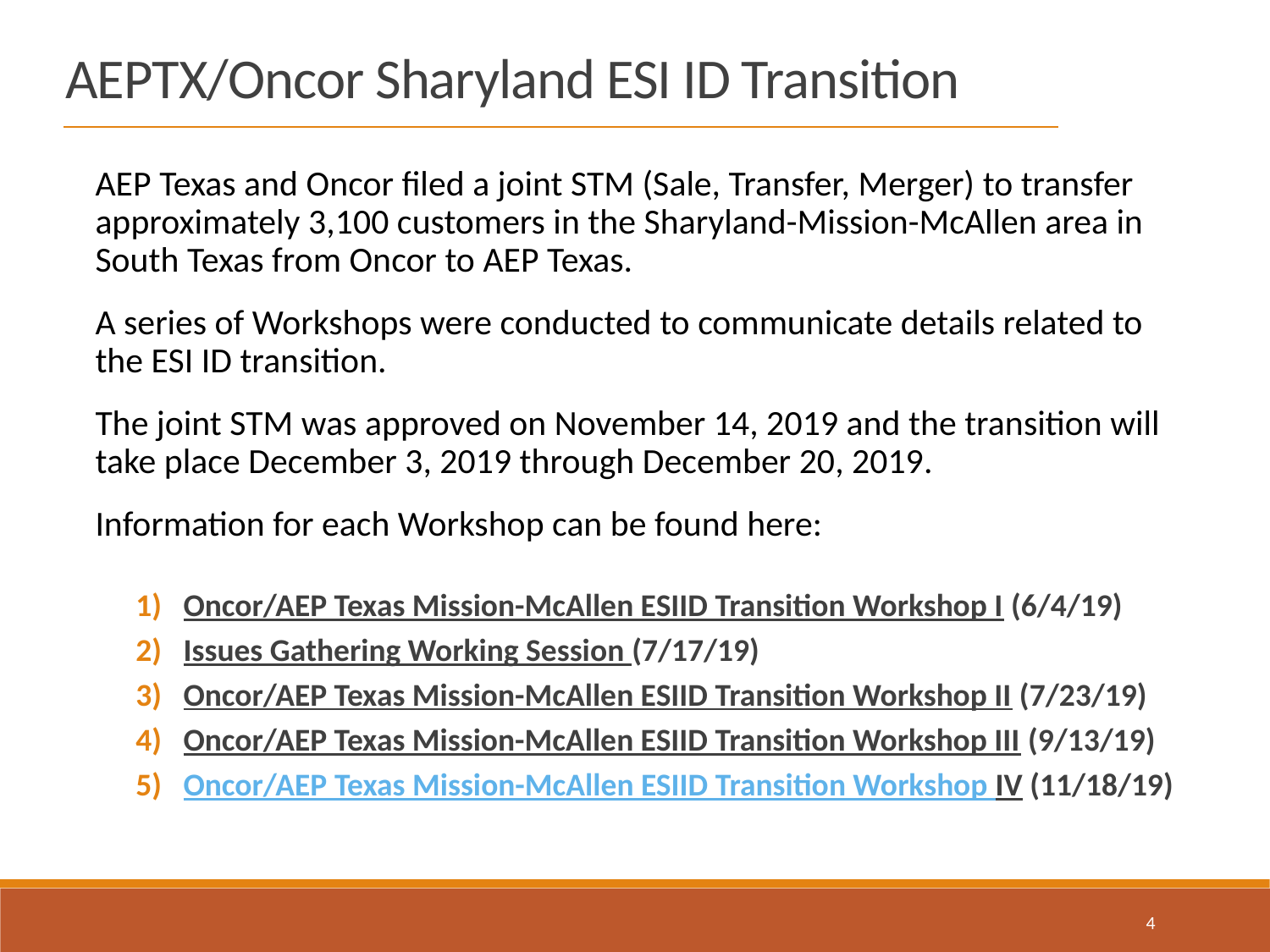

AEPTX/Oncor Sharyland ESI ID Transition

AEP Texas and Oncor filed a joint STM (Sale, Transfer, Merger) to transfer approximately 3,100 customers in the Sharyland-Mission-McAllen area in South Texas from Oncor to AEP Texas.
A series of Workshops were conducted to communicate details related to the ESI ID transition.
The joint STM was approved on November 14, 2019 and the transition will take place December 3, 2019 through December 20, 2019.
Information for each Workshop can be found here:
Oncor/AEP Texas Mission-McAllen ESIID Transition Workshop I (6/4/19)
Issues Gathering Working Session (7/17/19)
Oncor/AEP Texas Mission-McAllen ESIID Transition Workshop II (7/23/19)
Oncor/AEP Texas Mission-McAllen ESIID Transition Workshop III (9/13/19)
Oncor/AEP Texas Mission-McAllen ESIID Transition Workshop IV (11/18/19)

4